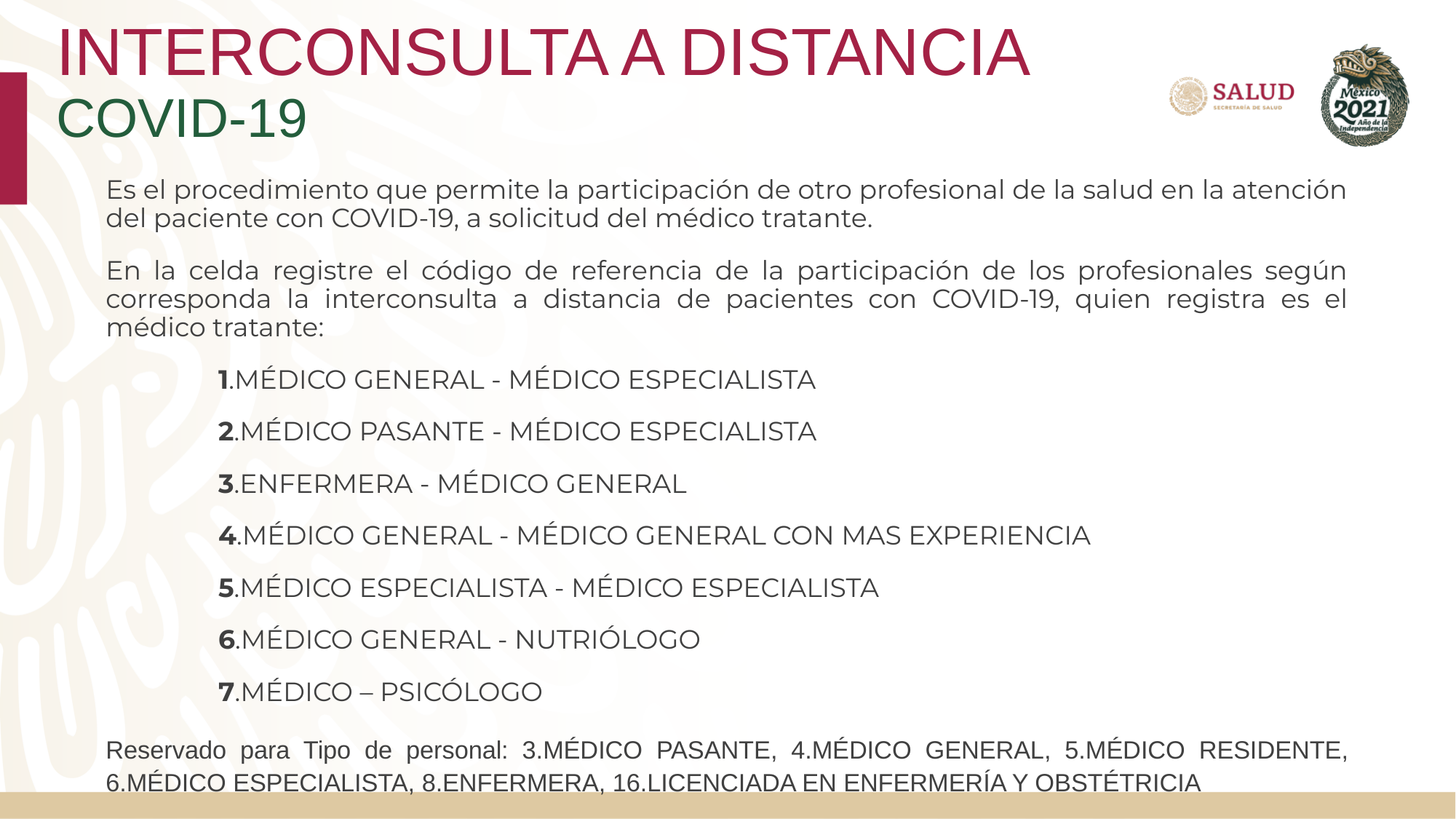

# INTERCONSULTA A DISTANCIA COVID-19
Es el procedimiento que permite la participación de otro profesional de la salud en la atención del paciente con COVID-19, a solicitud del médico tratante.
En la celda registre el código de referencia de la participación de los profesionales según corresponda la interconsulta a distancia de pacientes con COVID-19, quien registra es el médico tratante:
1.MÉDICO GENERAL - MÉDICO ESPECIALISTA
2.MÉDICO PASANTE - MÉDICO ESPECIALISTA
3.ENFERMERA - MÉDICO GENERAL
4.MÉDICO GENERAL - MÉDICO GENERAL CON MAS EXPERIENCIA
5.MÉDICO ESPECIALISTA - MÉDICO ESPECIALISTA
6.MÉDICO GENERAL - NUTRIÓLOGO
7.MÉDICO – PSICÓLOGO
Reservado para Tipo de personal: 3.MÉDICO PASANTE, 4.MÉDICO GENERAL, 5.MÉDICO RESIDENTE, 6.MÉDICO ESPECIALISTA, 8.ENFERMERA, 16.LICENCIADA EN ENFERMERÍA Y OBSTÉTRICIA